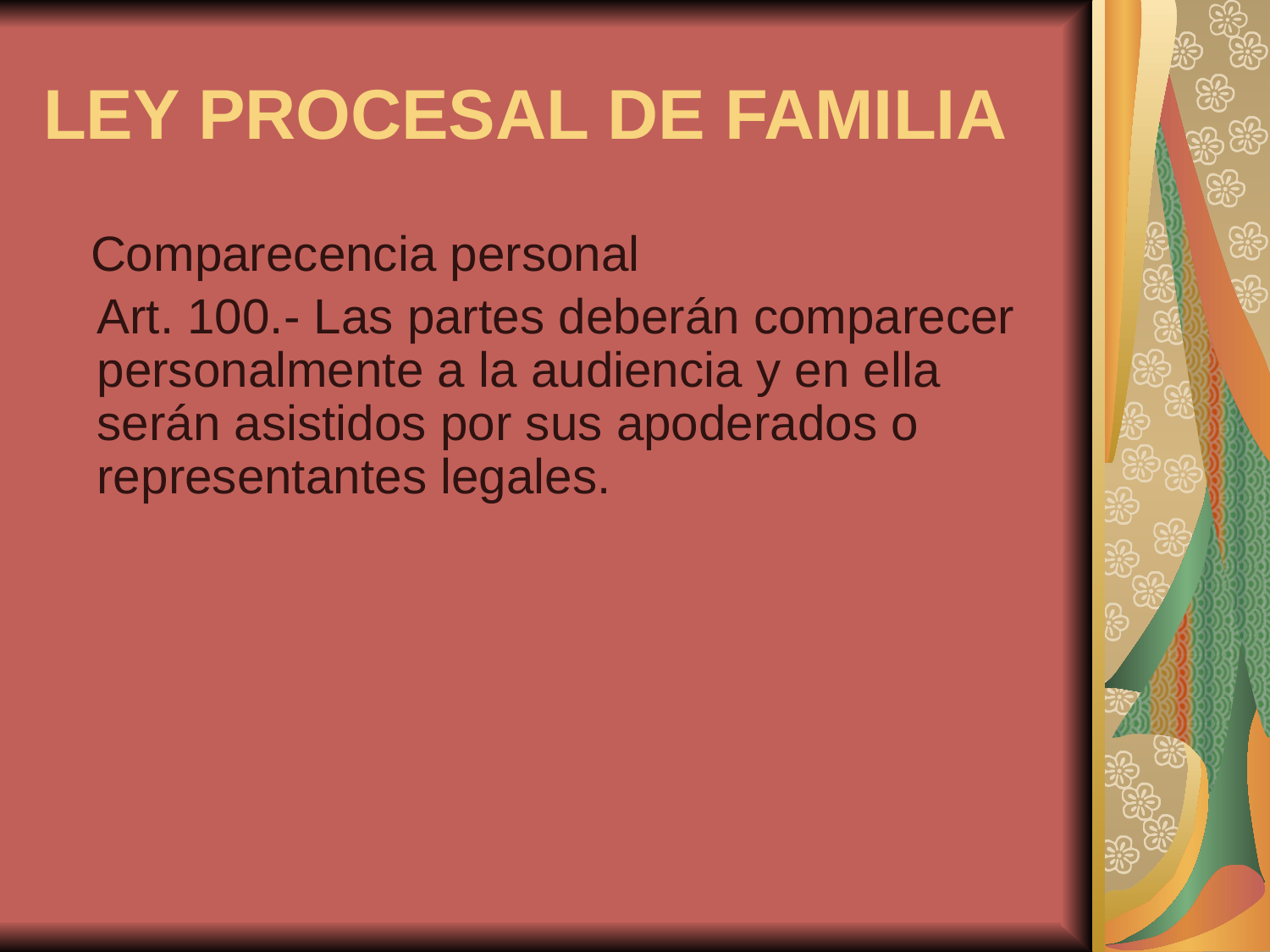

LEY PROCESAL DE FAMILIA
   Comparecencia personal
	Art. 100.- Las partes deberán comparecer personalmente a la audiencia y en ella serán asistidos por sus apoderados o representantes legales.